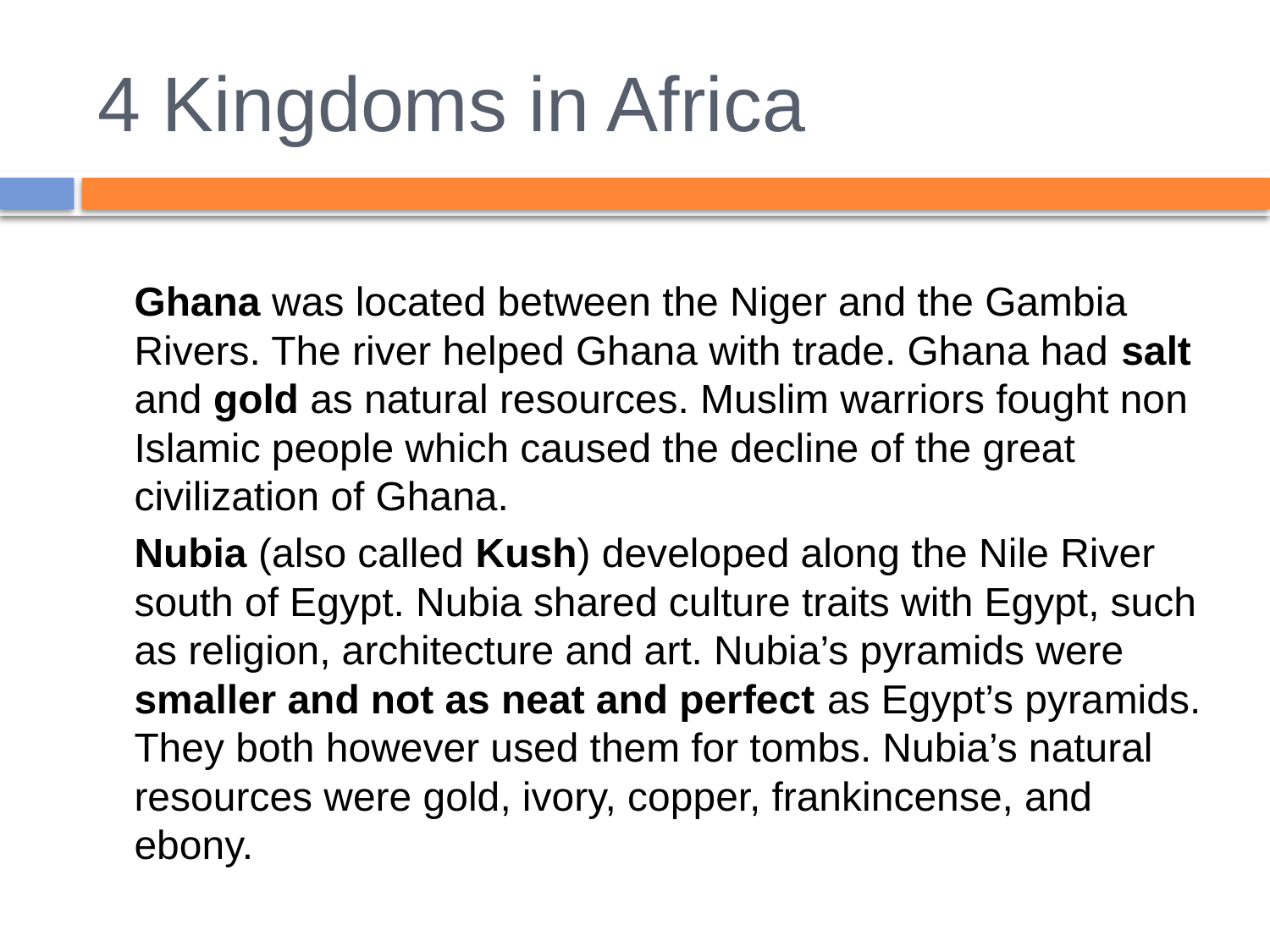

# 4 Kingdoms in Africa

		Ghana was located between the Niger and the Gambia Rivers. The river helped Ghana with trade. Ghana had salt and gold as natural resources. Muslim warriors fought non Islamic people which caused the decline of the great civilization of Ghana.
		Nubia (also called Kush) developed along the Nile River south of Egypt. Nubia shared culture traits with Egypt, such as religion, architecture and art. Nubia’s pyramids were smaller and not as neat and perfect as Egypt’s pyramids. They both however used them for tombs. Nubia’s natural resources were gold, ivory, copper, frankincense, and ebony.